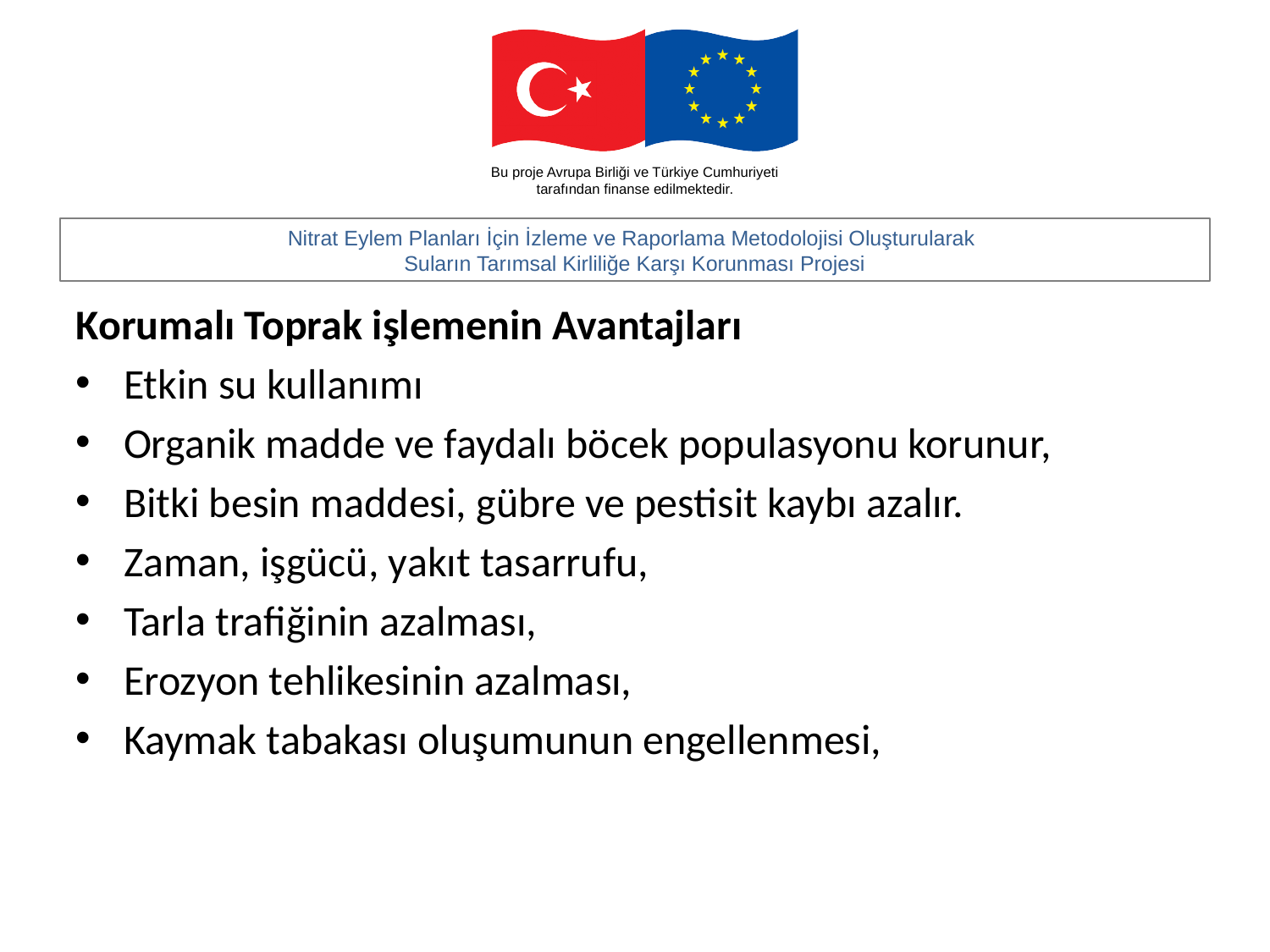

#
Korumalı Toprak işlemenin Avantajları
Etkin su kullanımı
Organik madde ve faydalı böcek populasyonu korunur,
Bitki besin maddesi, gübre ve pestisit kaybı azalır.
Zaman, işgücü, yakıt tasarrufu,
Tarla trafiğinin azalması,
Erozyon tehlikesinin azalması,
Kaymak tabakası oluşumunun engellenmesi,